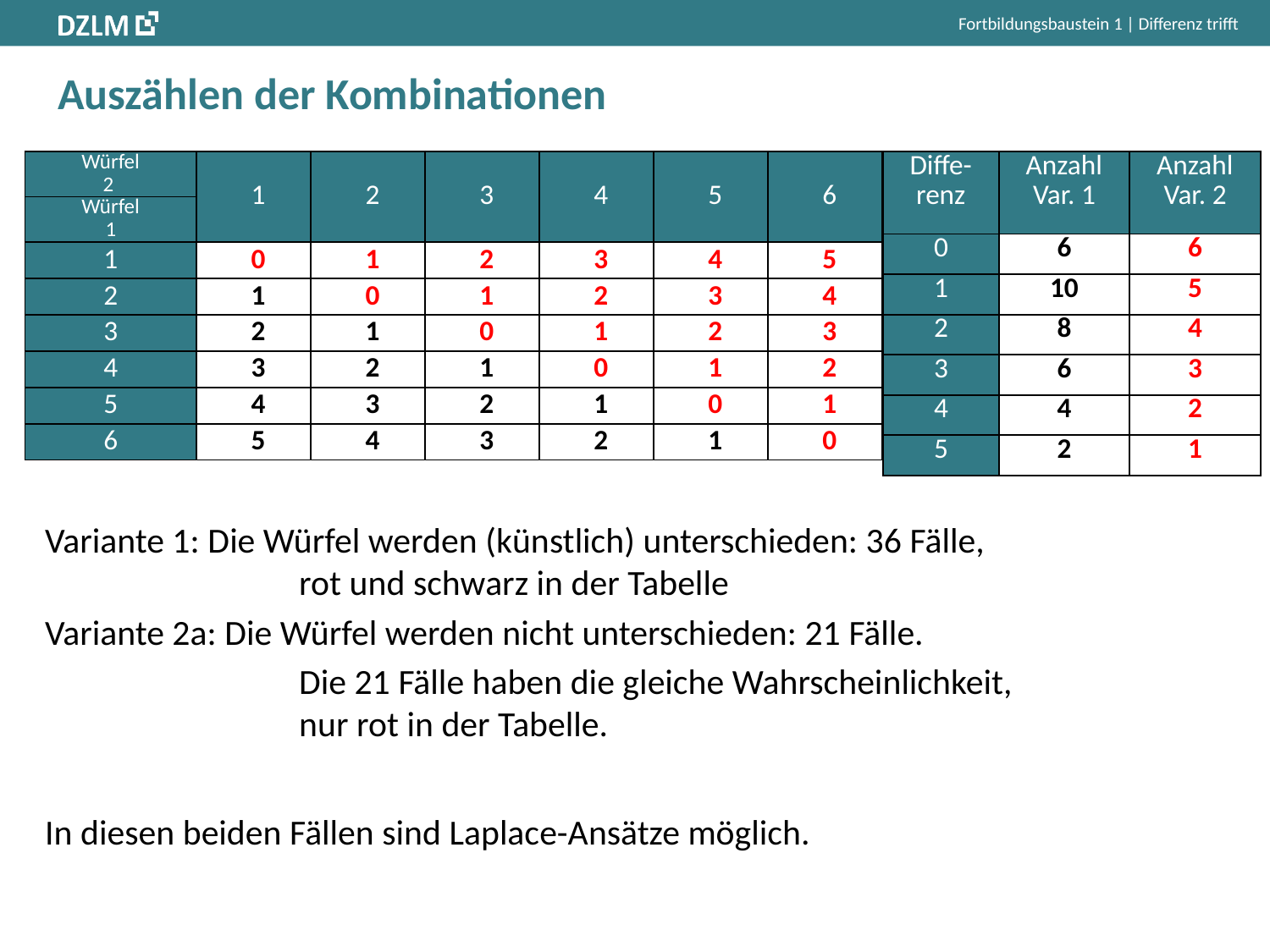

Fortbildungsbaustein 1 | Differenz trifft
# Auszählen der Kombinationen
| Würfel 2 | 1 | 2 | 3 | 4 | 5 | 6 |
| --- | --- | --- | --- | --- | --- | --- |
| Würfel 1 |  |  |  |  |  |  |
| 1 | 0 | 1 | 2 | 3 | 4 | 5 |
| 2 | 1 | 0 | 1 | 2 | 3 | 4 |
| 3 | 2 | 1 | 0 | 1 | 2 | 3 |
| 4 | 3 | 2 | 1 | 0 | 1 | 2 |
| 5 | 4 | 3 | 2 | 1 | 0 | 1 |
| 6 | 5 | 4 | 3 | 2 | 1 | 0 |
| Diffe-renz | Anzahl Var. 1 | Anzahl Var. 2 |
| --- | --- | --- |
| 0 | 6 | 6 |
| 1 | 10 | 5 |
| 2 | 8 | 4 |
| 3 | 6 | 3 |
| 4 | 4 | 2 |
| 5 | 2 | 1 |
Variante 1: Die Würfel werden (künstlich) unterschieden: 36 Fälle,
                       	rot und schwarz in der Tabelle
Variante 2a: Die Würfel werden nicht unterschieden: 21 Fälle.
		Die 21 Fälle haben die gleiche Wahrscheinlichkeit,
		nur rot in der Tabelle.

In diesen beiden Fällen sind Laplace-Ansätze möglich.